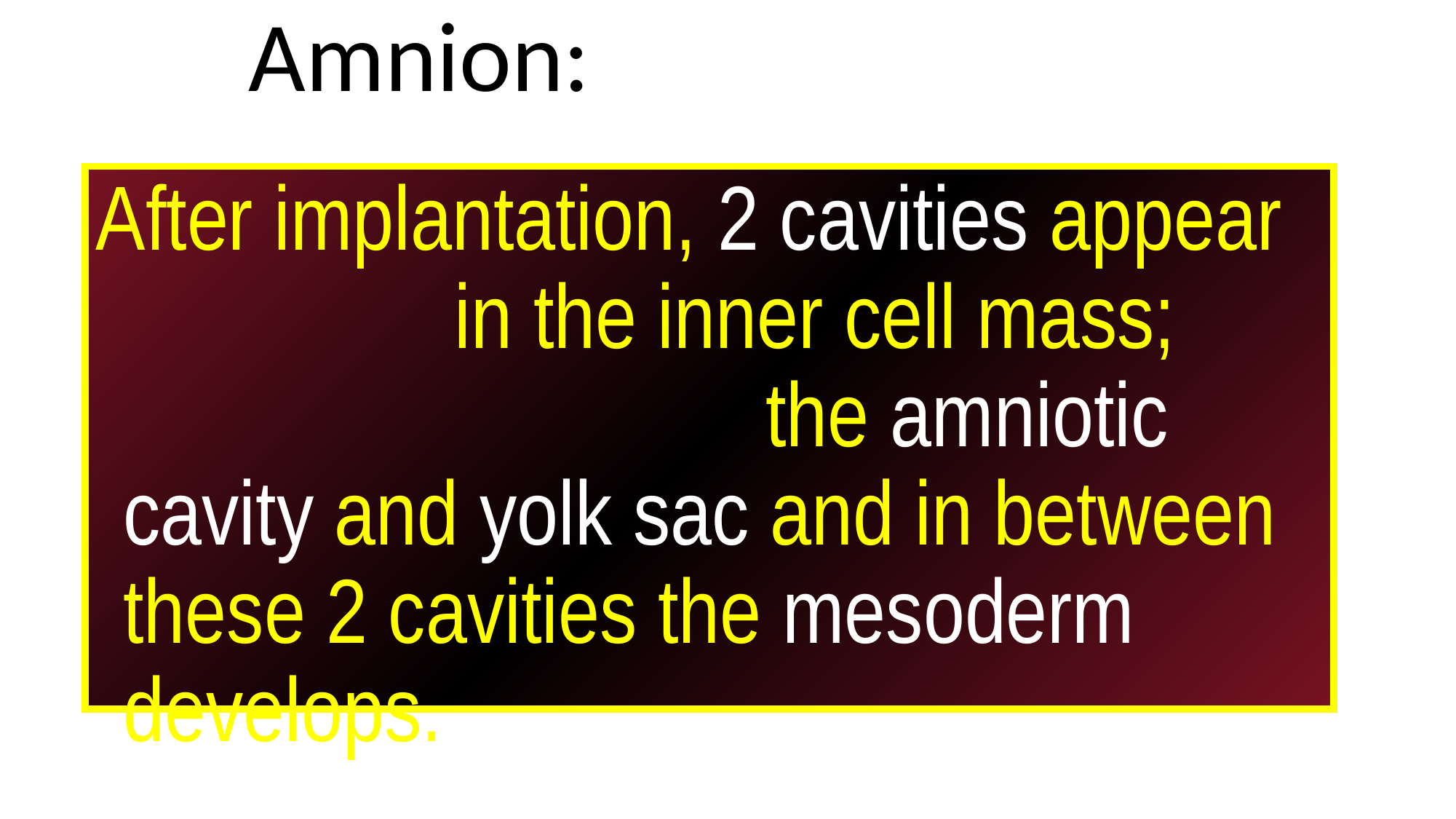

# Amnion:
After implantation, 2 cavities appear                  in the inner cell mass;                                       the amniotic cavity and yolk sac and in between these 2 cavities the mesoderm develops.